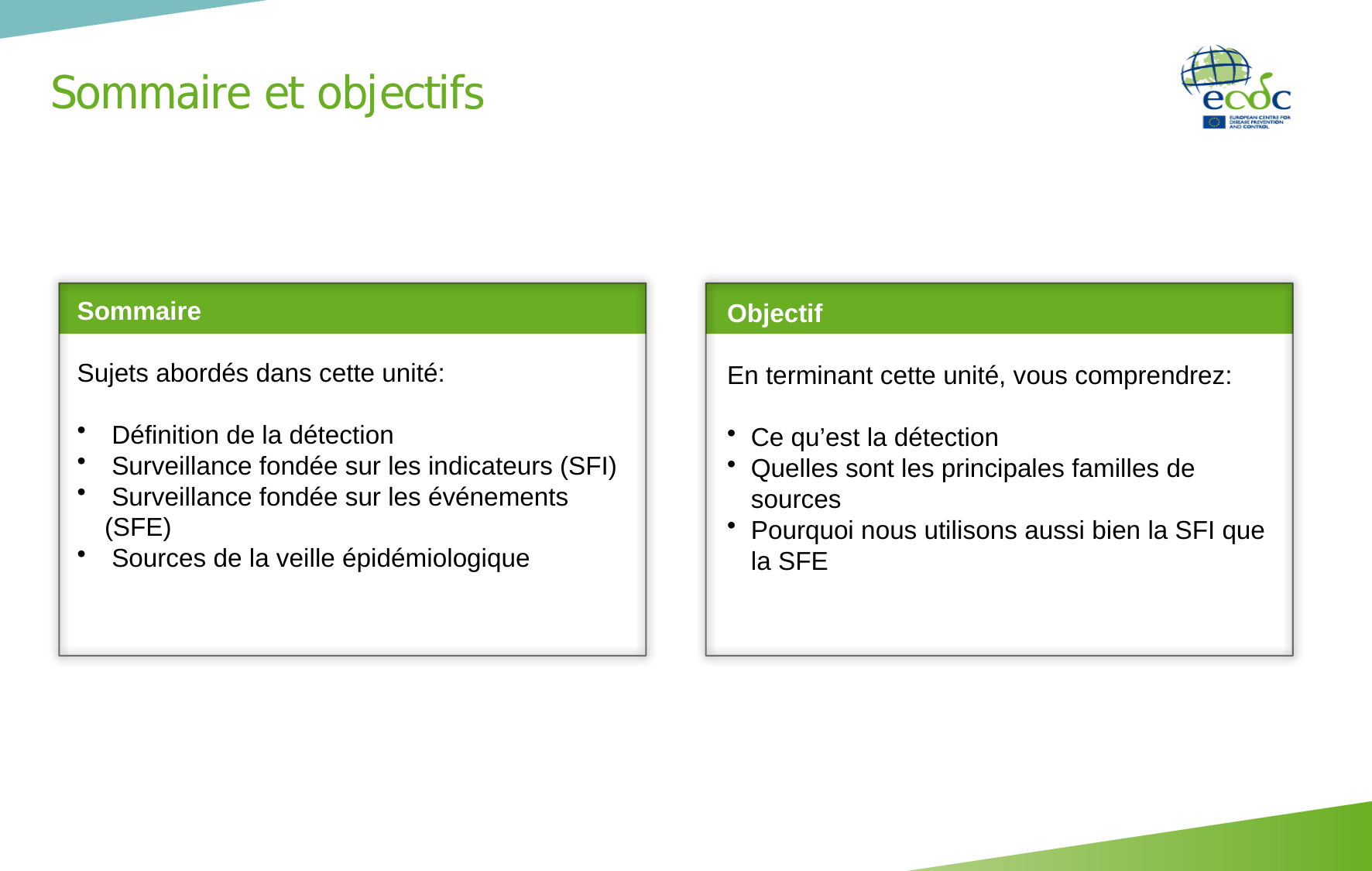

Sommaire et objectifs

Sommaire

Sujets abordés dans cette unité:

 Définition de la détection
 Surveillance fondée sur les indicateurs (SFI)
 Surveillance fondée sur les événements (SFE)
 Sources de la veille épidémiologique

Objectif

En terminant cette unité, vous comprendrez:

Ce qu’est la détection
Quelles sont les principales familles de sources
Pourquoi nous utilisons aussi bien la SFI que la SFE